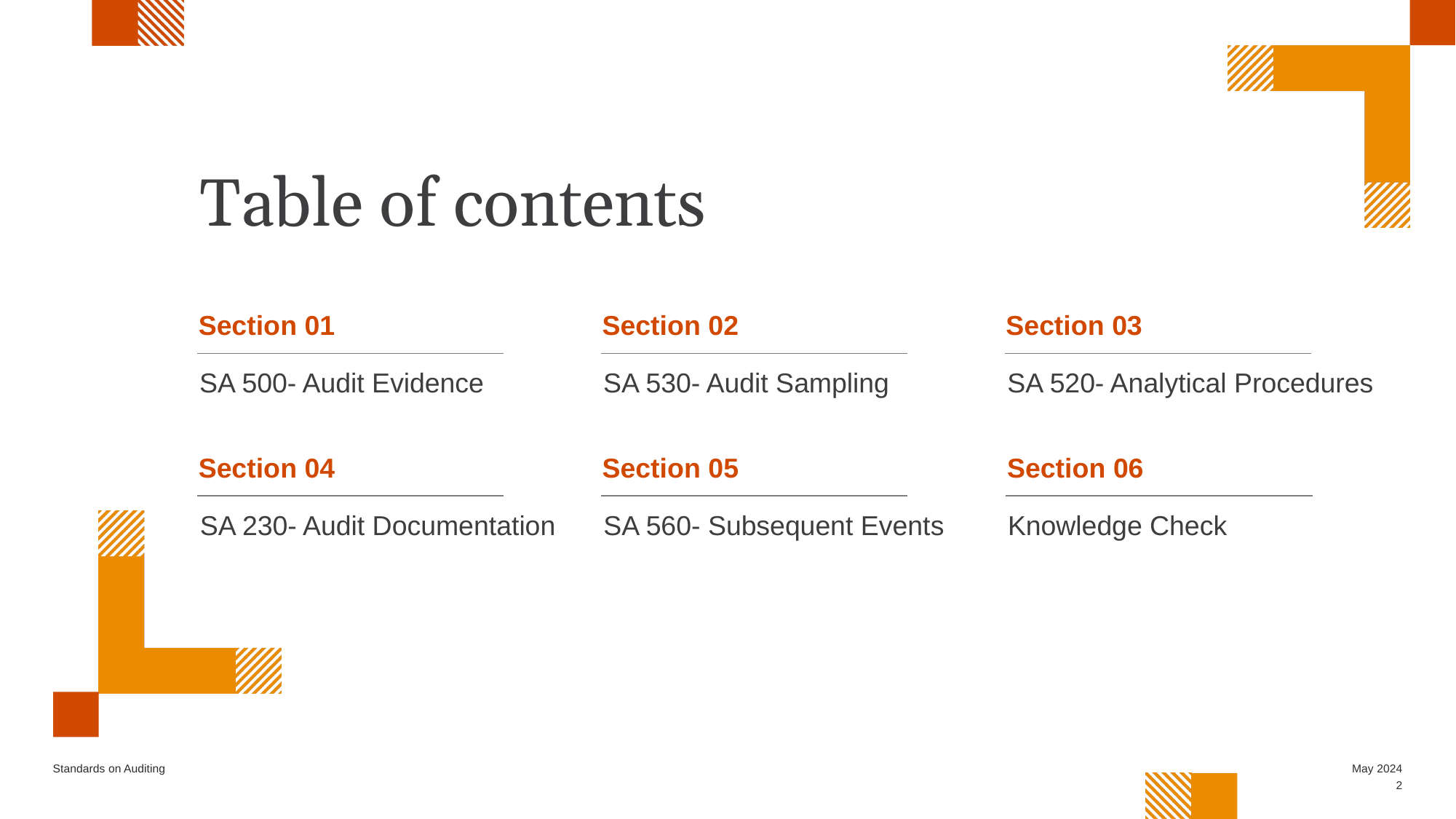

Table of contents
Section 01
SA 500- Audit Evidence
Section 04
SA 230- Audit Documentation
Section 02
SA 530- Audit Sampling
Section 05
SA 560- Subsequent Events
Section 03
SA 520- Analytical Procedures
Section 06
Knowledge Check
Standards on Auditing
May 2024
2